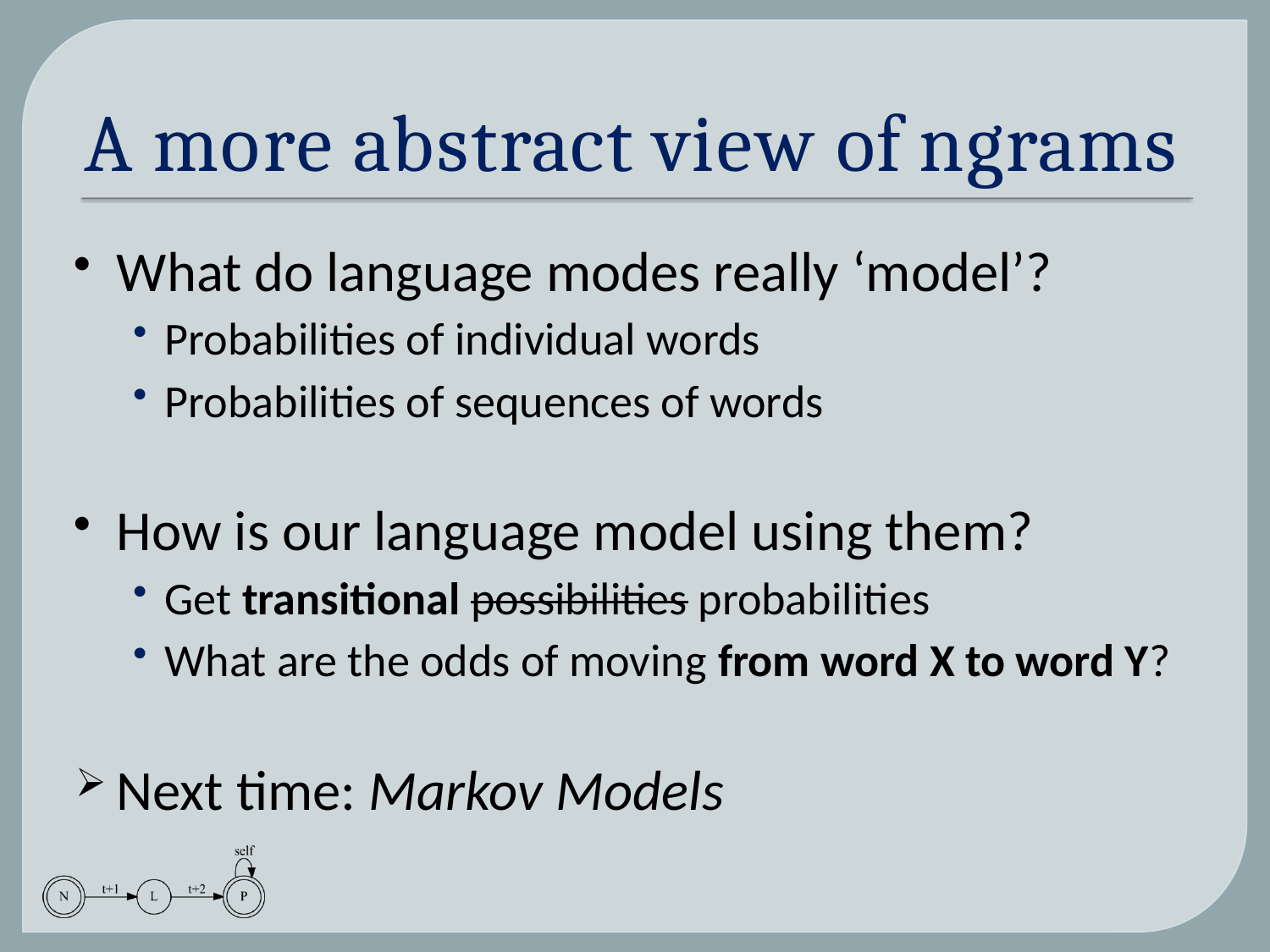

# A more abstract view of ngrams
What do language modes really ‘model’?
Probabilities of individual words
Probabilities of sequences of words

How is our language model using them?
Get transitional possibilities probabilities
What are the odds of moving from word X to word Y?

Next time: Markov Models